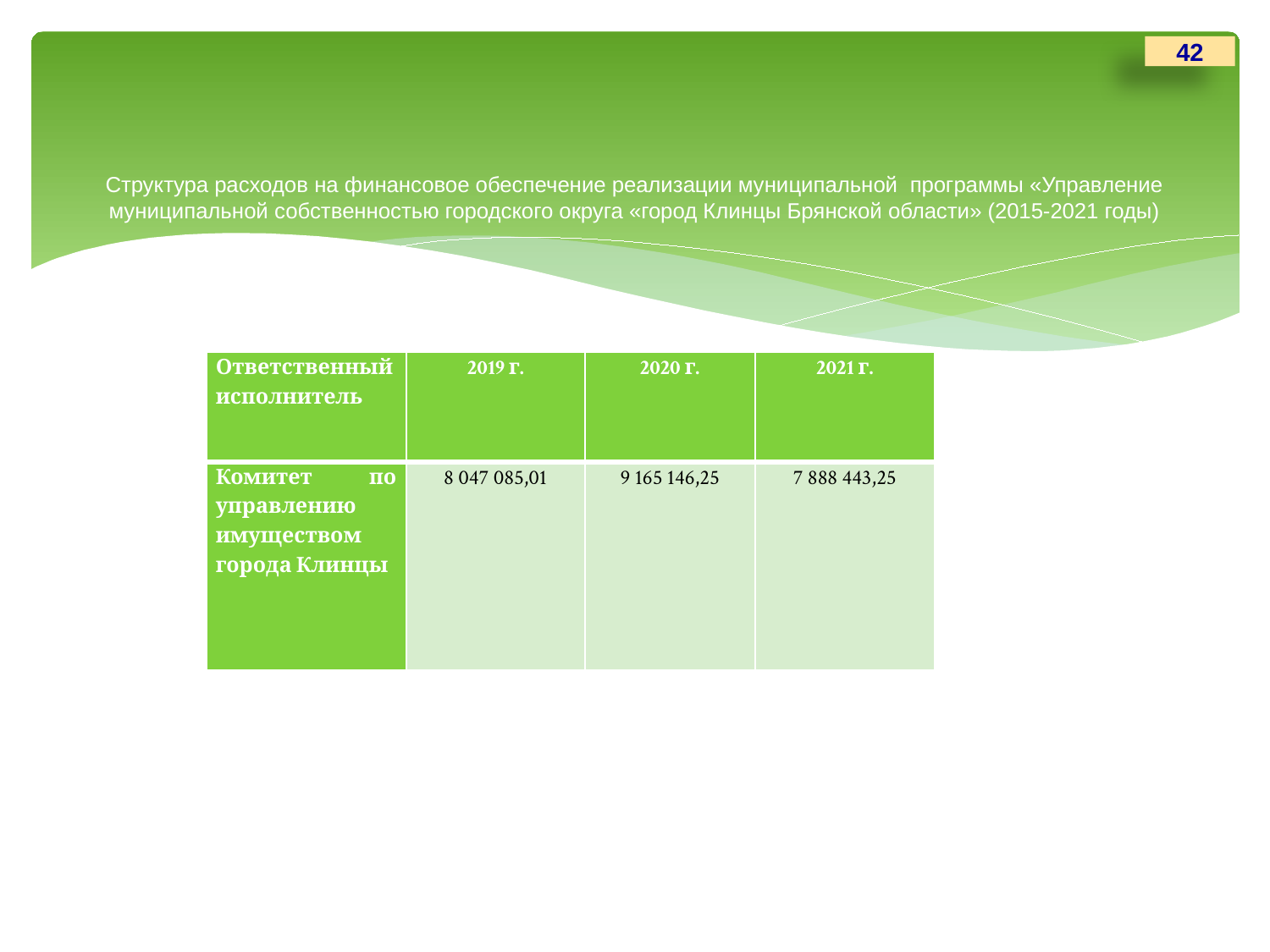

42
# Структура расходов на финансовое обеспечение реализации муниципальной  программы «Управление муниципальной собственностью городского округа «город Клинцы Брянской области» (2015-2021 годы)
| Ответственный исполнитель | 2019 г. | 2020 г. | 2021 г. |
| --- | --- | --- | --- |
| Комитет по управлению имуществом города Клинцы | 8 047 085,01 | 9 165 146,25 | 7 888 443,25 |